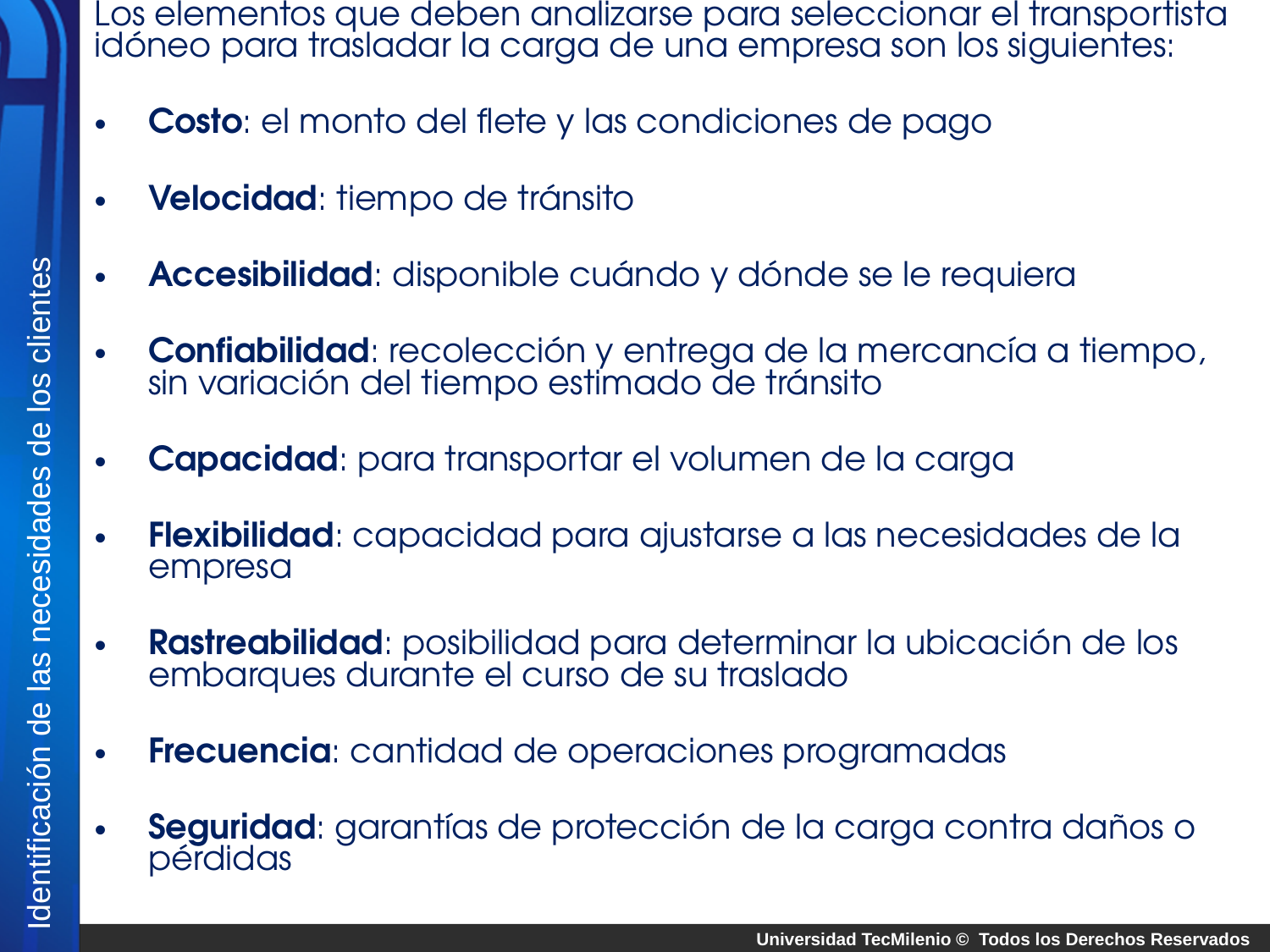

Los elementos que deben analizarse para seleccionar el transportista idóneo para trasladar la carga de una empresa son los siguientes:

Costo: el monto del flete y las condiciones de pago

Velocidad: tiempo de tránsito

Accesibilidad: disponible cuándo y dónde se le requiera

Confiabilidad: recolección y entrega de la mercancía a tiempo, sin variación del tiempo estimado de tránsito

Capacidad: para transportar el volumen de la carga

Flexibilidad: capacidad para ajustarse a las necesidades de la empresa

Rastreabilidad: posibilidad para determinar la ubicación de los embarques durante el curso de su traslado

Frecuencia: cantidad de operaciones programadas

Seguridad: garantías de protección de la carga contra daños o pérdidas

Identificación de las necesidades de los clientes